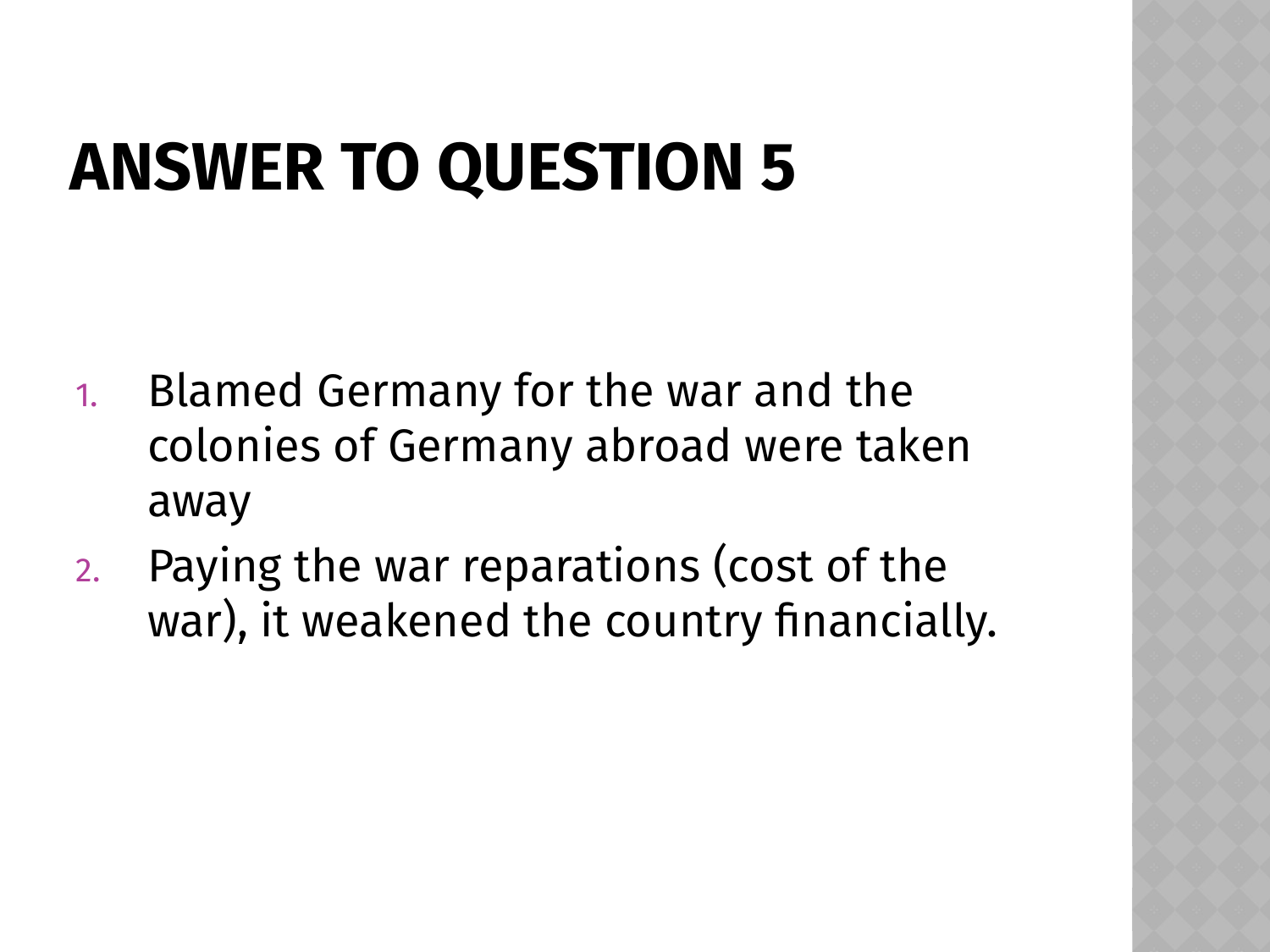

# Answer to Question 5

Blamed Germany for the war and the colonies of Germany abroad were taken away
Paying the war reparations (cost of the war), it weakened the country financially.